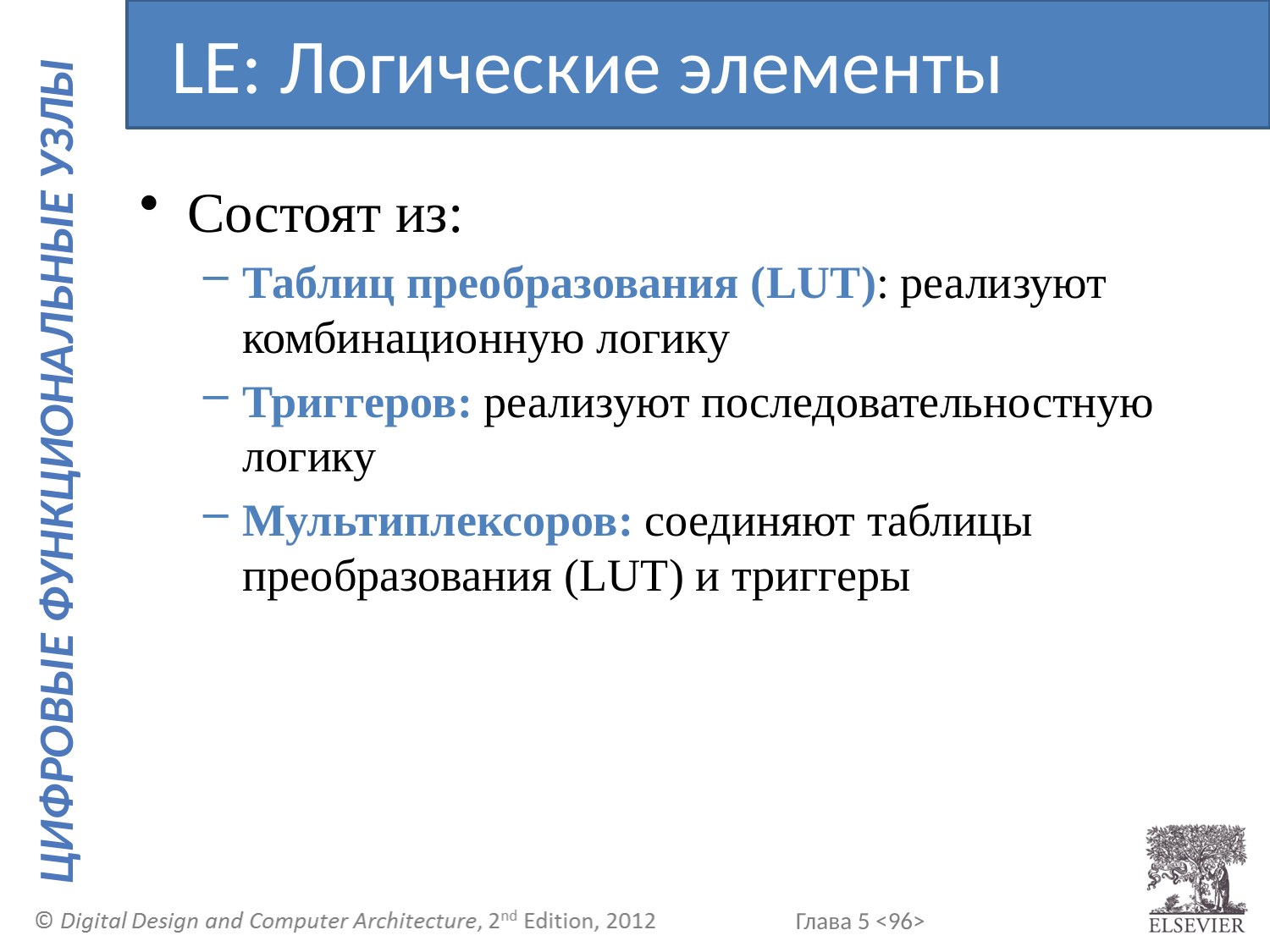

LE: Логические элементы

Состоят из:
Таблиц преобразования (LUT): реализуют комбинационную логику
Триггеров: реализуют последовательностную логику
Мультиплексоров: соединяют таблицы преобразования (LUT) и триггеры